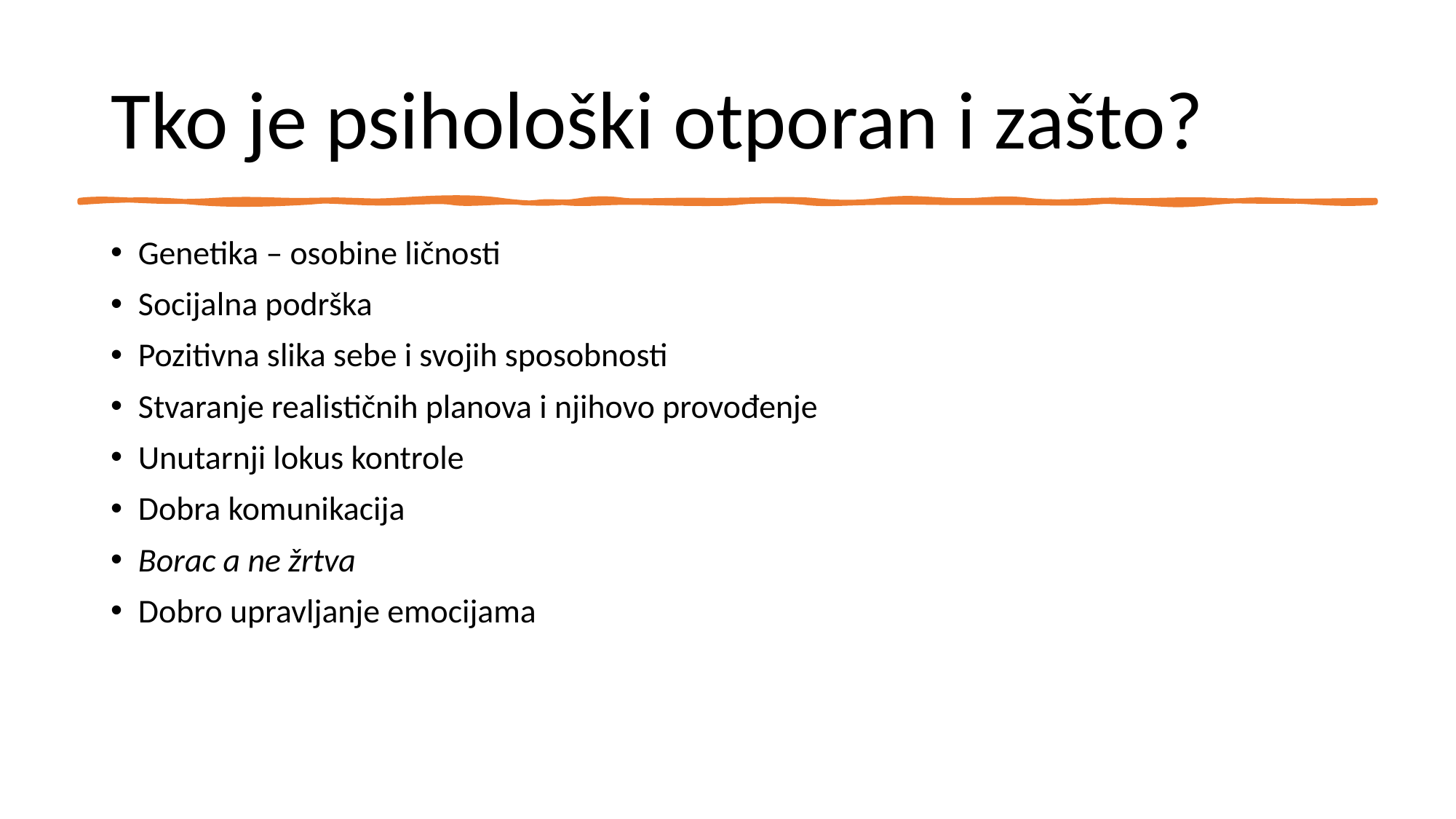

# Tko je psihološki otporan i zašto?

Genetika – osobine ličnosti
Socijalna podrška
Pozitivna slika sebe i svojih sposobnosti
Stvaranje realističnih planova i njihovo provođenje
Unutarnji lokus kontrole
Dobra komunikacija
Borac a ne žrtva
Dobro upravljanje emocijama